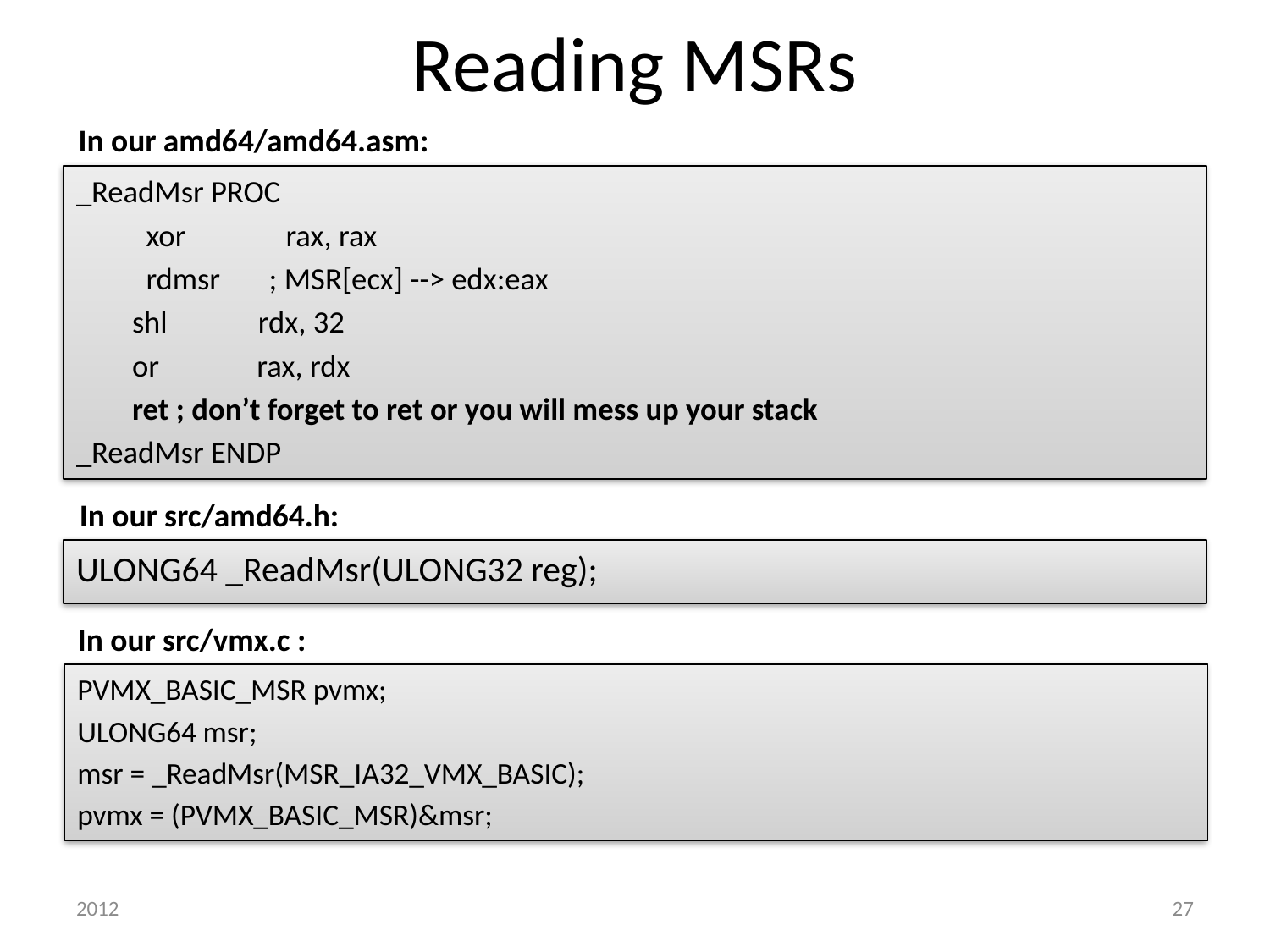

# Reading MSRs
In our amd64/amd64.asm:
_ReadMsr PROC
	xor		rax, rax
	rdmsr       ; MSR[ecx] --> edx:eax
        shl             rdx, 32
        or              rax, rdx
        ret ; don’t forget to ret or you will mess up your stack
_ReadMsr ENDP

In our src/amd64.h:
ULONG64 _ReadMsr(ULONG32 reg);
In our src/vmx.c :
PVMX_BASIC_MSR pvmx;
ULONG64 msr;
msr = _ReadMsr(MSR_IA32_VMX_BASIC);
pvmx = (PVMX_BASIC_MSR)&msr;

2012

27